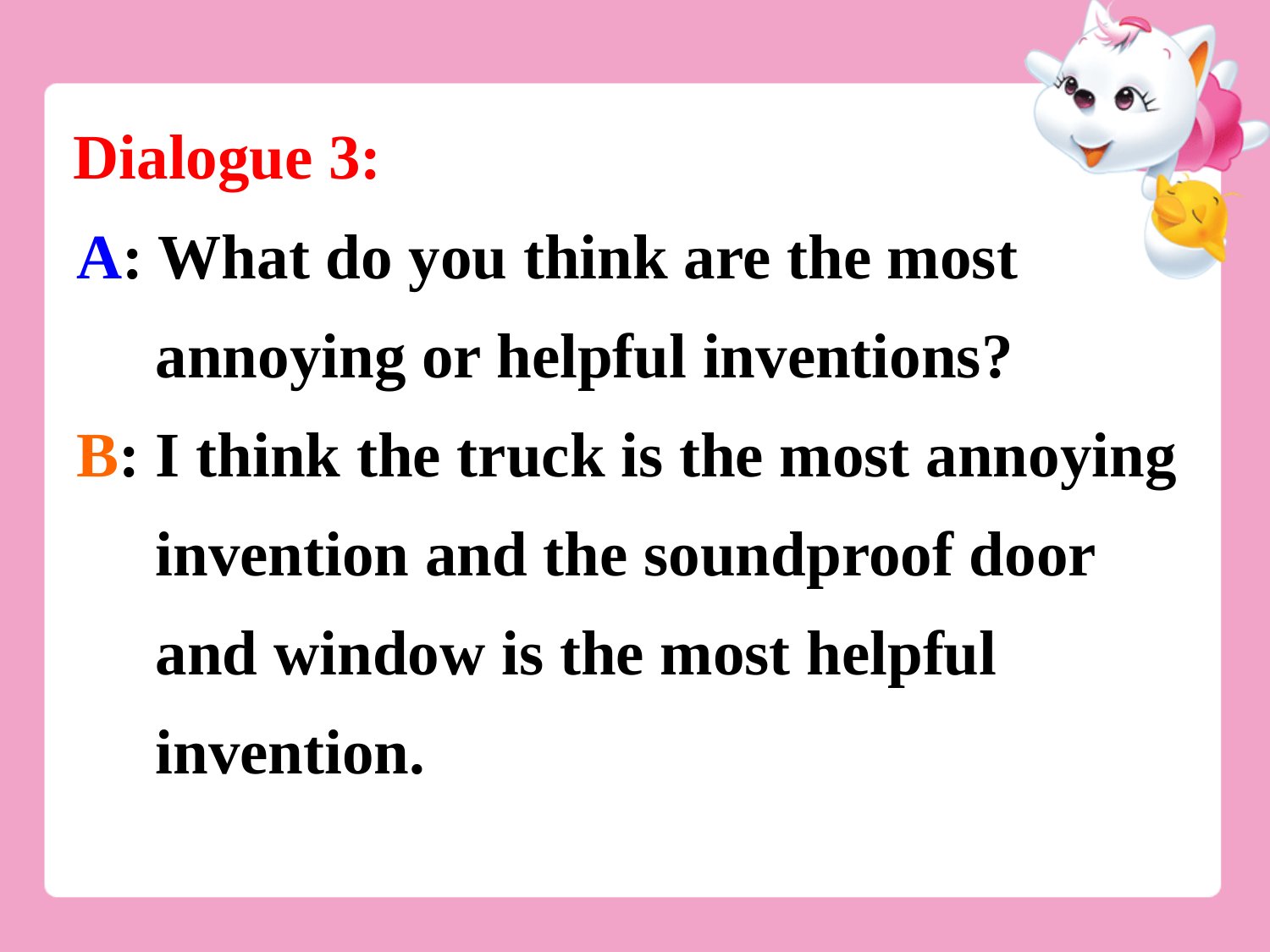

Dialogue 3:
A: What do you think are the most
     annoying or helpful inventions?
B: I think the truck is the most annoying
     invention and the soundproof door
     and window is the most helpful
     invention.